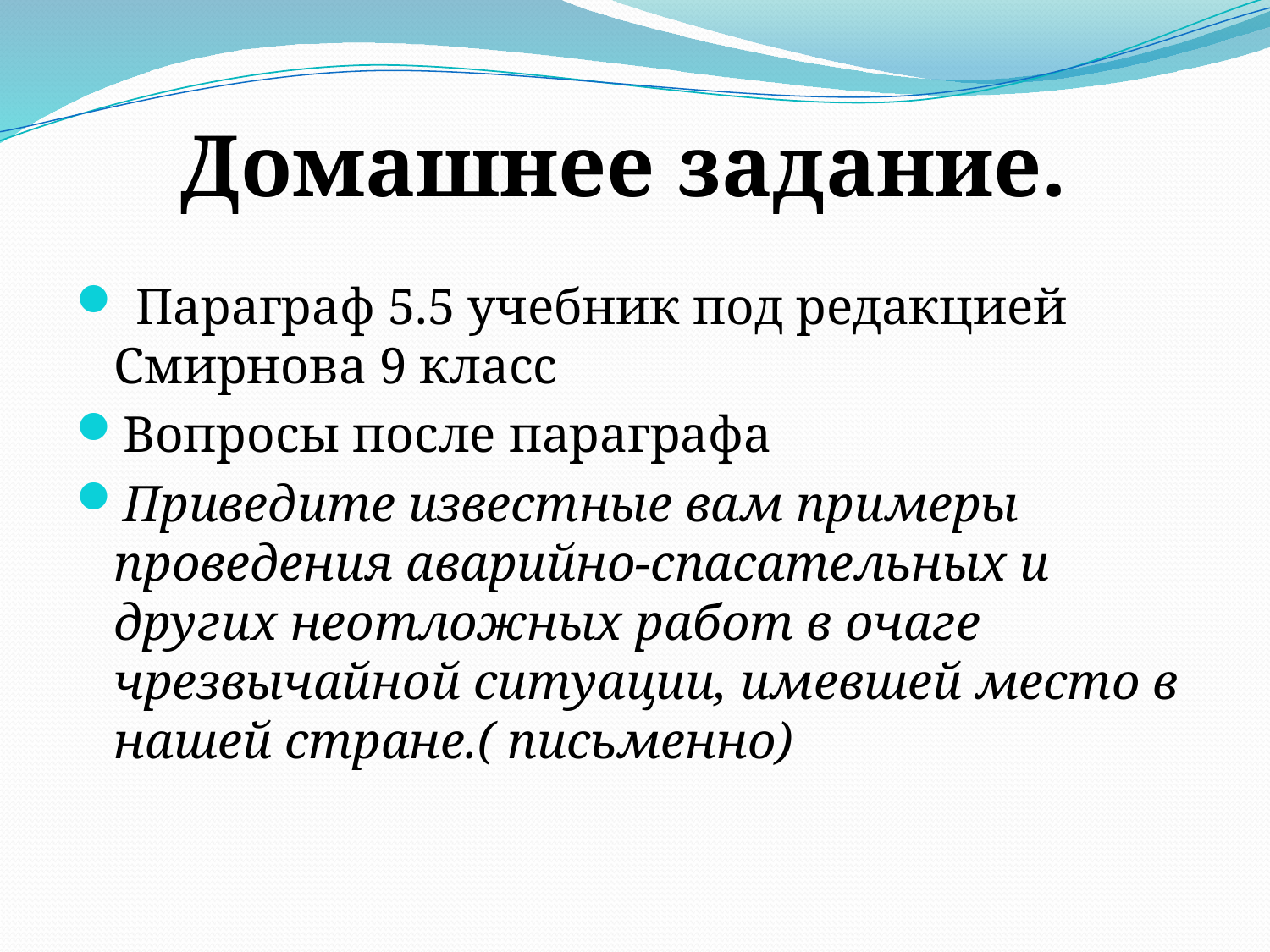

# Домашнее задание.
 Параграф 5.5 учебник под редакцией Смирнова 9 класс
Вопросы после параграфа
Приведите известные вам примеры проведения аварийно-спасательных и других неотложных работ в очаге чрезвычайной ситуации, имевшей место в нашей стране.( письменно)